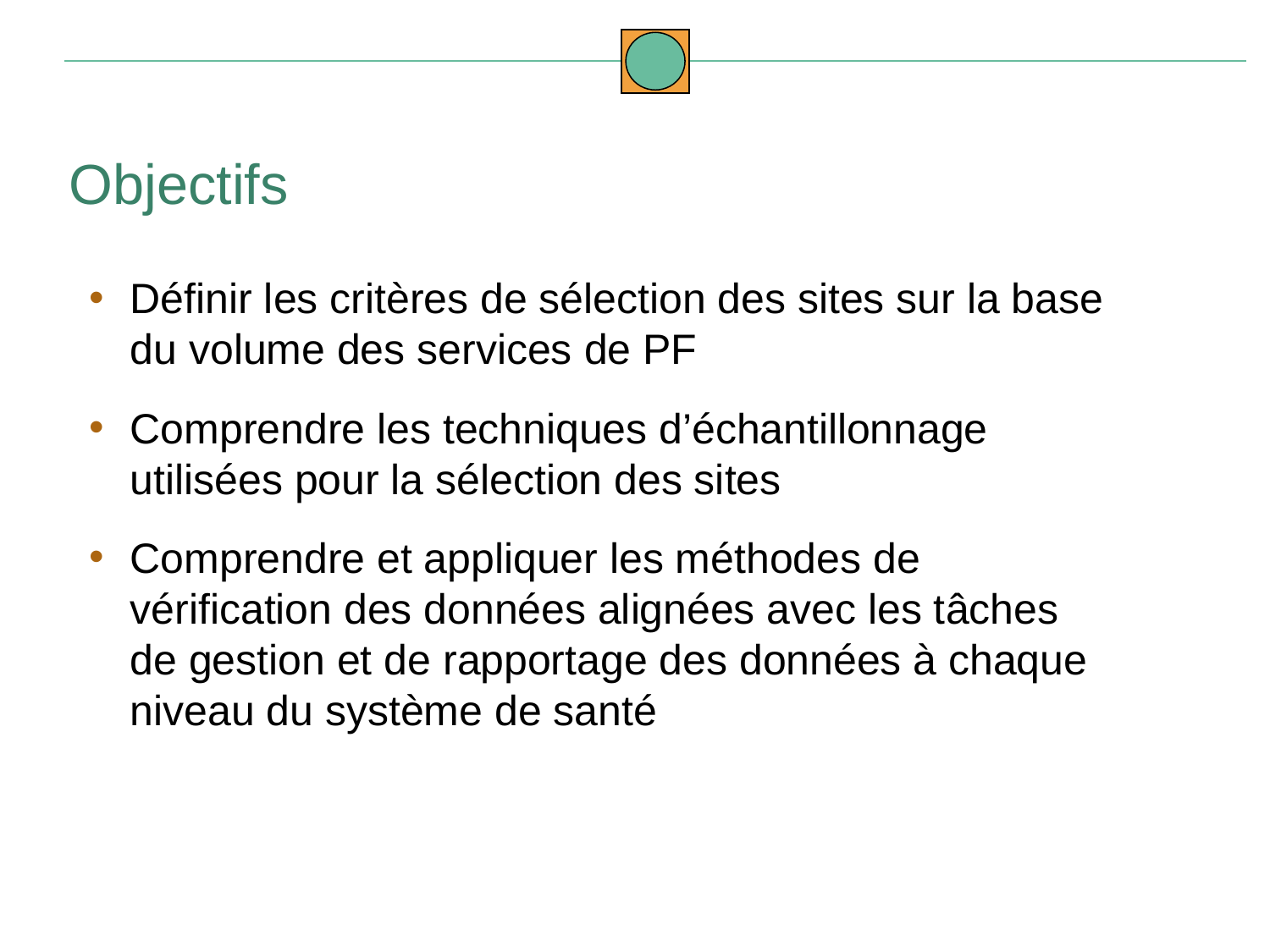

Objectifs
Définir les critères de sélection des sites sur la base du volume des services de PF
Comprendre les techniques d’échantillonnage utilisées pour la sélection des sites
Comprendre et appliquer les méthodes de vérification des données alignées avec les tâches de gestion et de rapportage des données à chaque niveau du système de santé